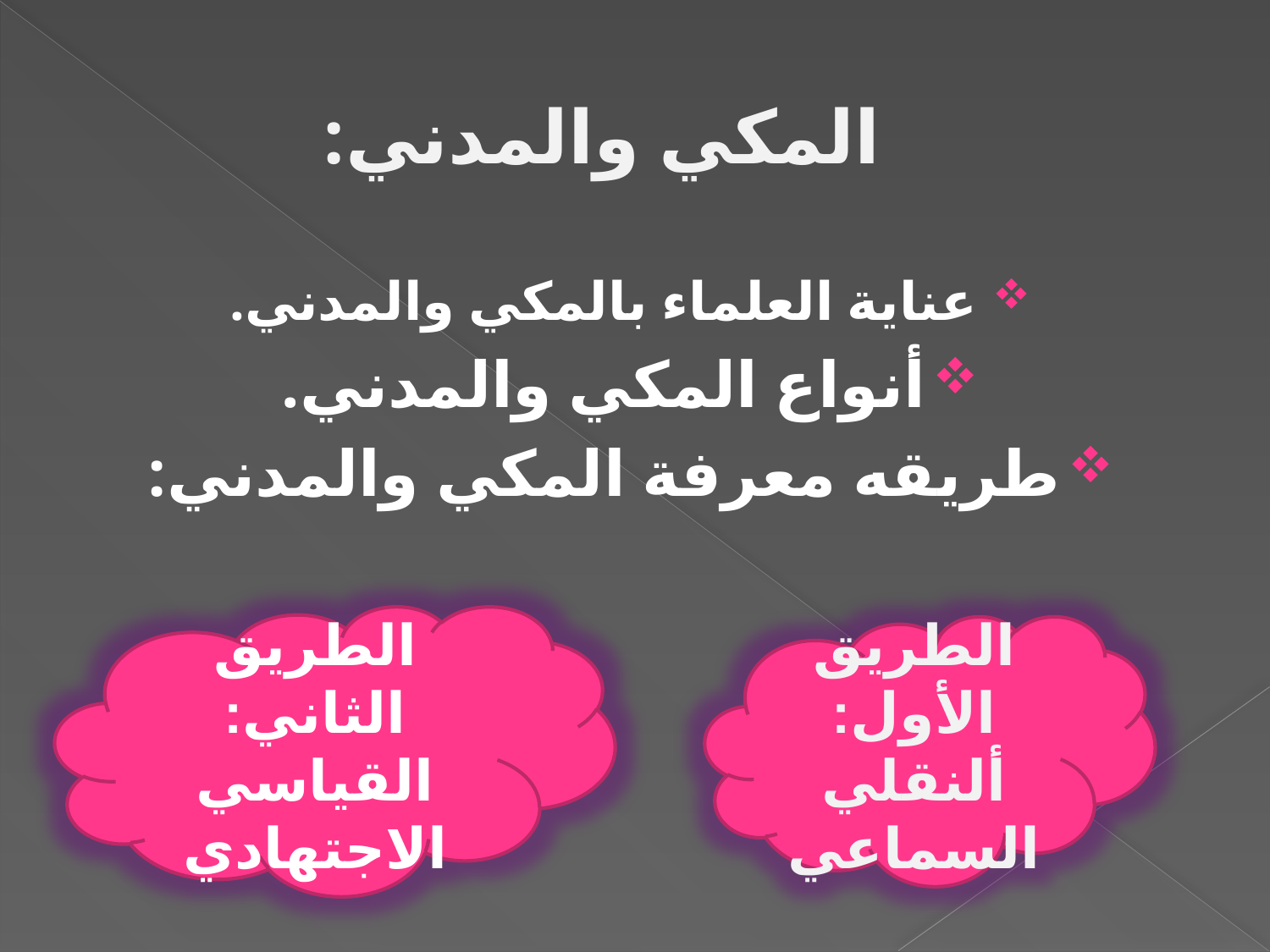

# المكي والمدني:
عناية العلماء بالمكي والمدني.
أنواع المكي والمدني.
طريقه معرفة المكي والمدني:

الطريق الثاني: القياسي الاجتهادي
الطريق الأول: ألنقلي السماعي